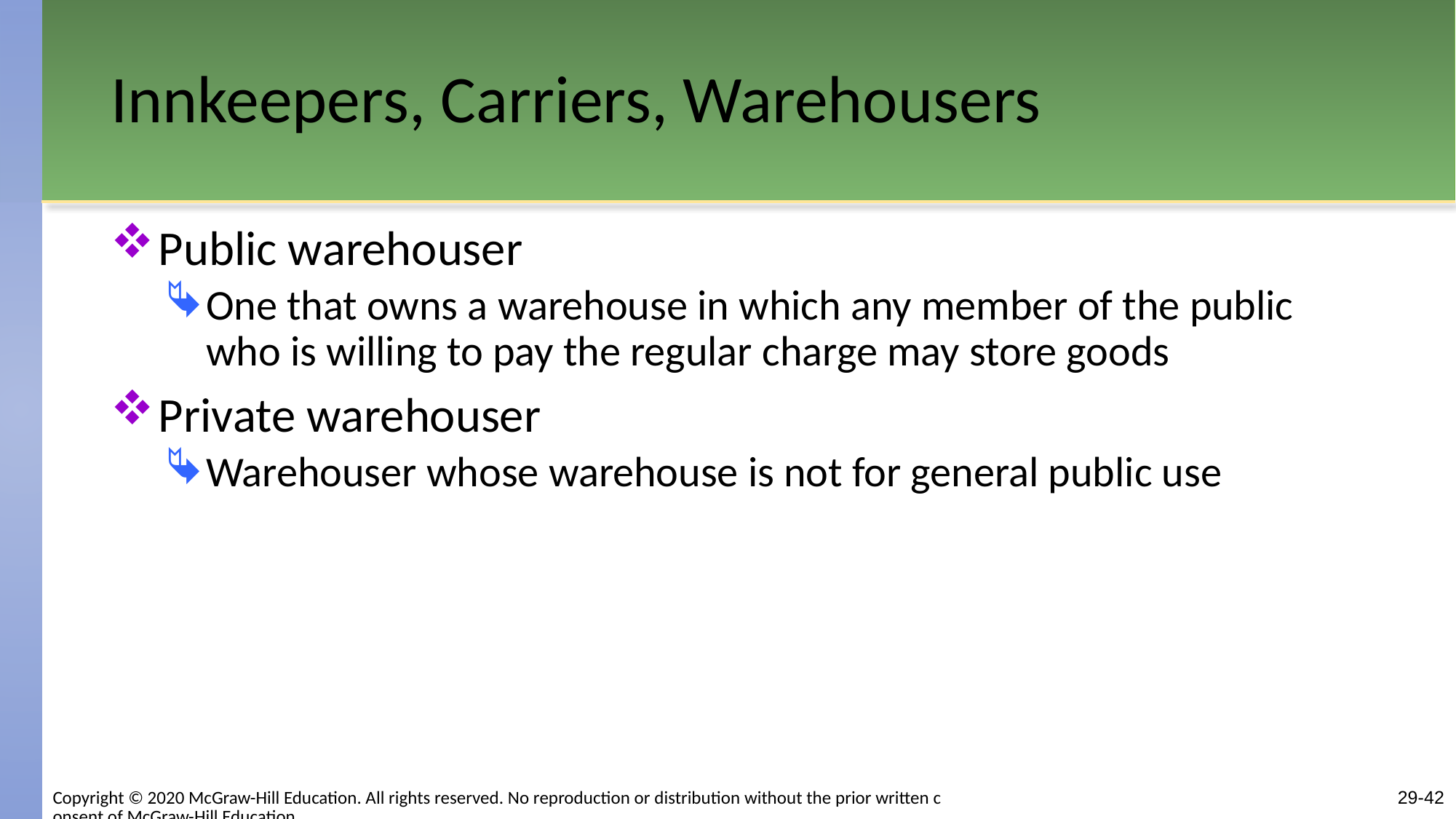

# Innkeepers, Carriers, Warehousers
Public warehouser
One that owns a warehouse in which any member of the public who is willing to pay the regular charge may store goods
Private warehouser
Warehouser whose warehouse is not for general public use

Copyright © 2020 McGraw-Hill Education. All rights reserved. No reproduction or distribution without the prior written consent of McGraw-Hill Education.
29-42